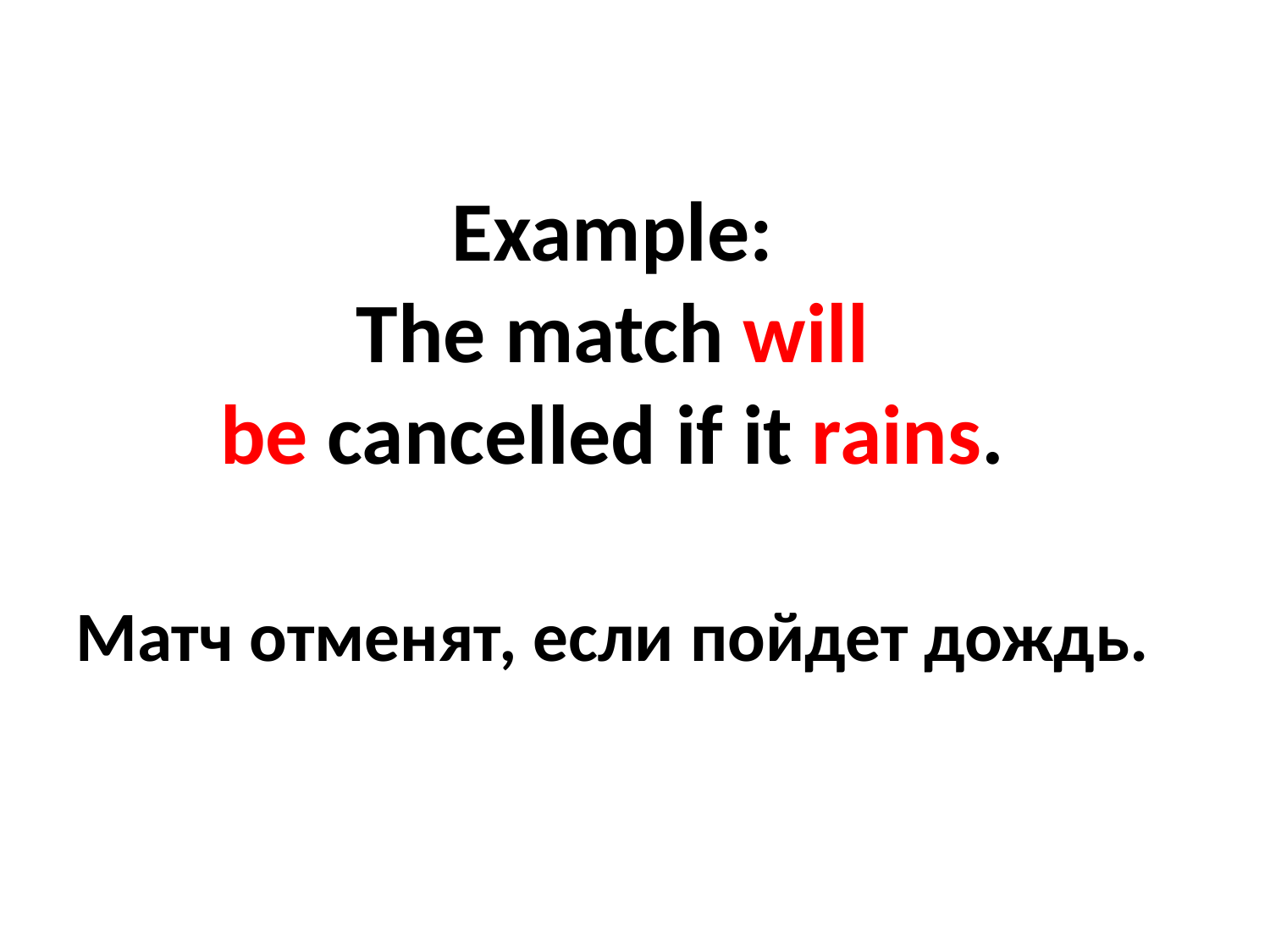

Example:
The match will be cancelled if it rains.
Матч отменят, если пойдет дождь.